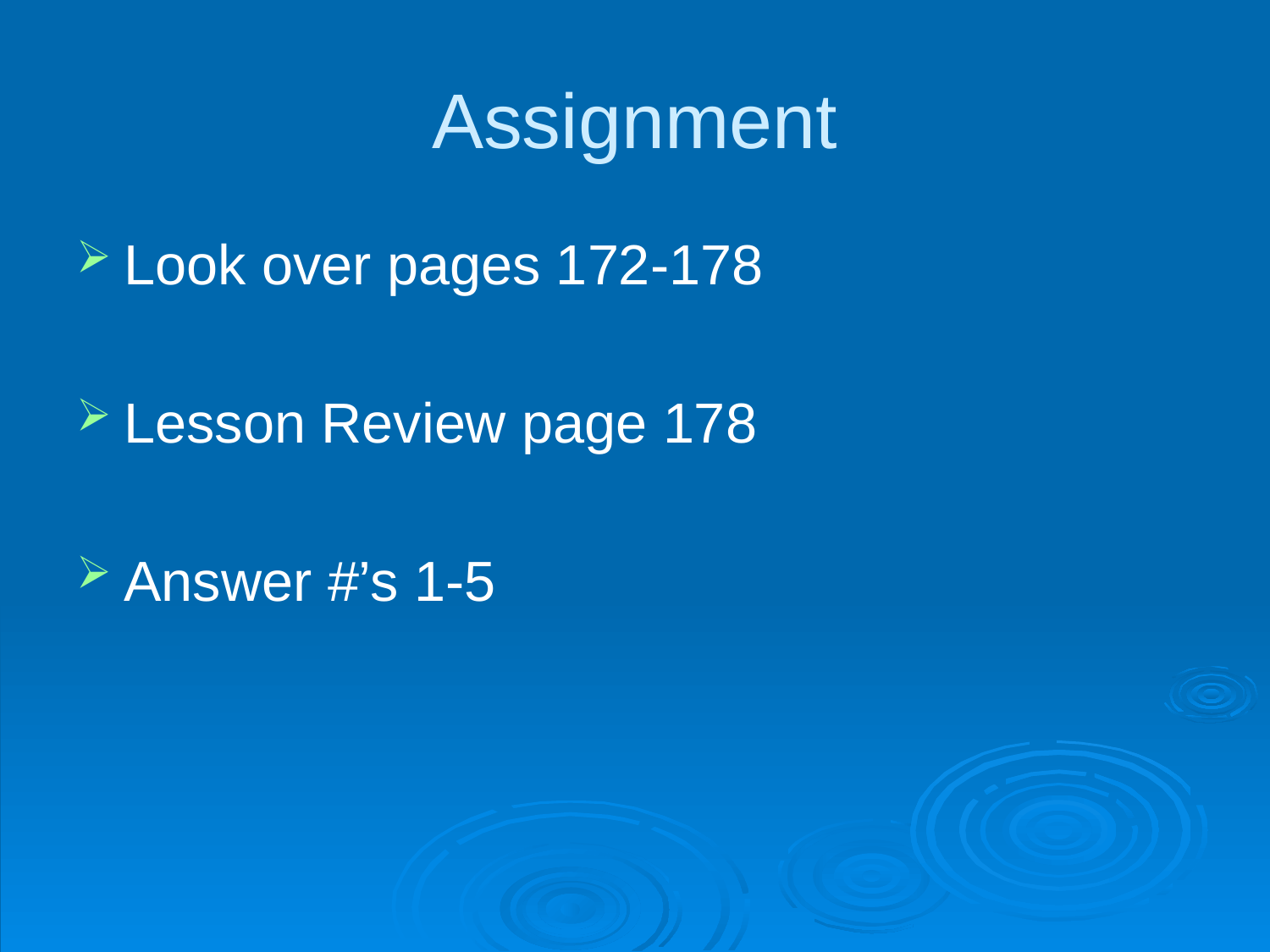

# Assignment
Look over pages 172-178

Lesson Review page 178

Answer #’s 1-5